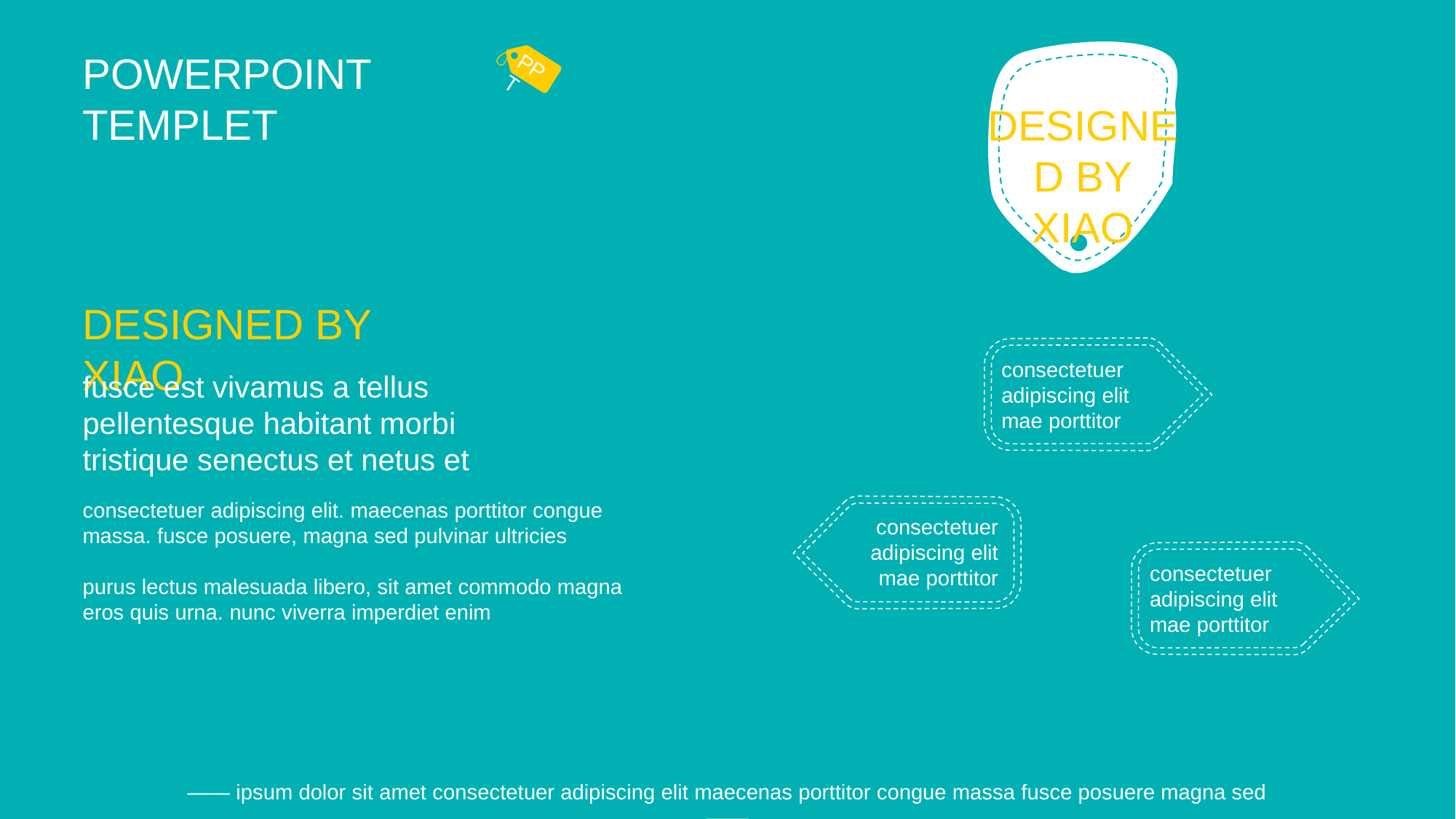

POWERPOINT TEMPLET

PPT
DESIGNED BY XIAO
DESIGNED BY XIAO

consectetuer adipiscing elit mae porttitor
fusce est vivamus a tellus pellentesque habitant morbi tristique senectus et netus et

consectetuer adipiscing elit. maecenas porttitor congue massa. fusce posuere, magna sed pulvinar ultricies

purus lectus malesuada libero, sit amet commodo magna eros quis urna. nunc viverra imperdiet enim

consectetuer adipiscing elit mae porttitor
consectetuer adipiscing elit mae porttitor
—— ipsum dolor sit amet consectetuer adipiscing elit maecenas porttitor congue massa fusce posuere magna sed ——